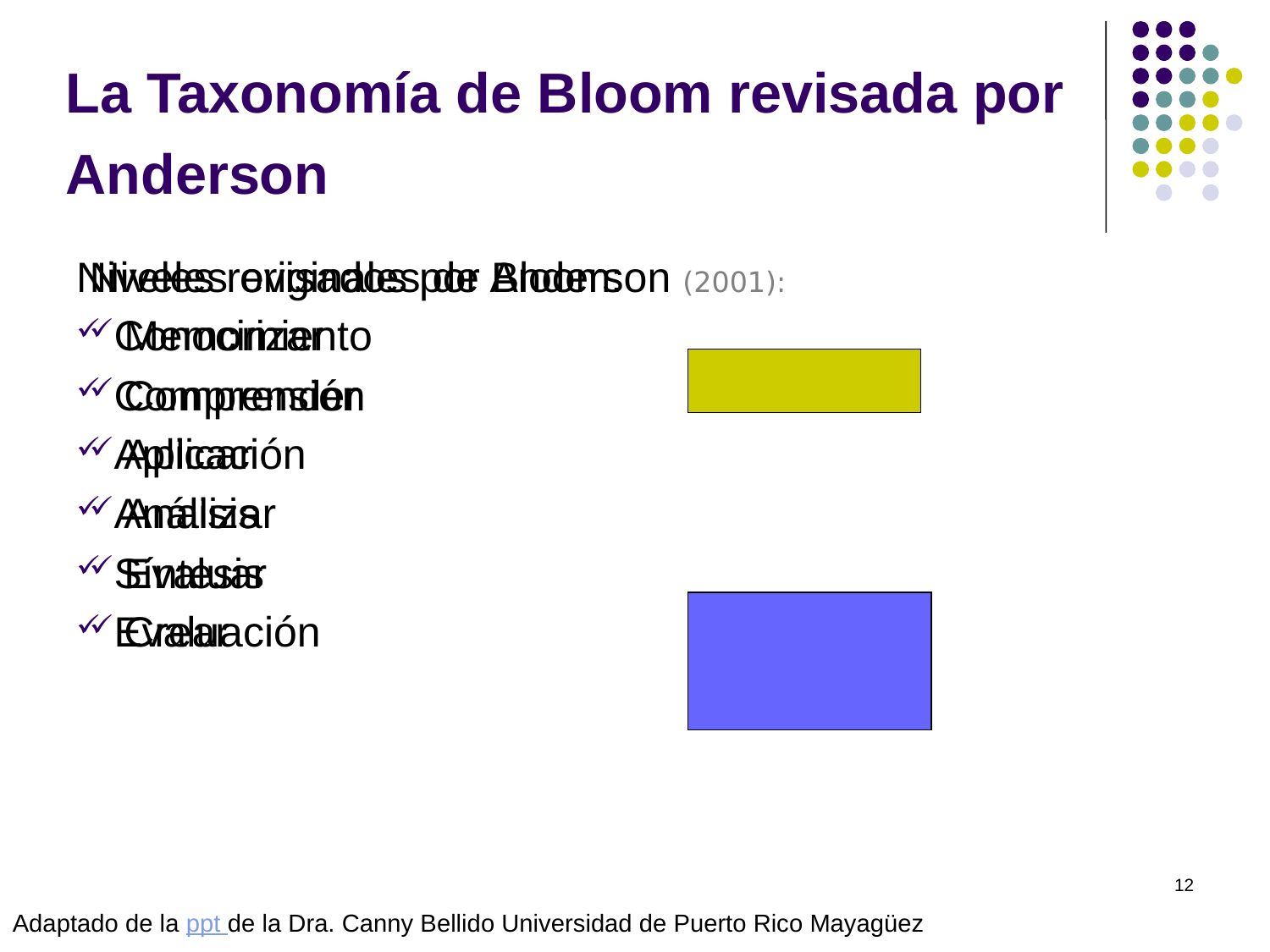

# La Taxonomía de Bloom revisada por Anderson
Niveles originales de Bloom:
Conocimiento
Comprensión
Aplicación
Análisis
Síntesis
Evaluación
Niveles revisados por Anderson (2001):
Memorizar
Comprender
Aplicar
Analizar
Evaluar
Crear

Adaptado de la ppt de la Dra. Canny Bellido Universidad de Puerto Rico Mayagüez
 © Isabel Pérez
12